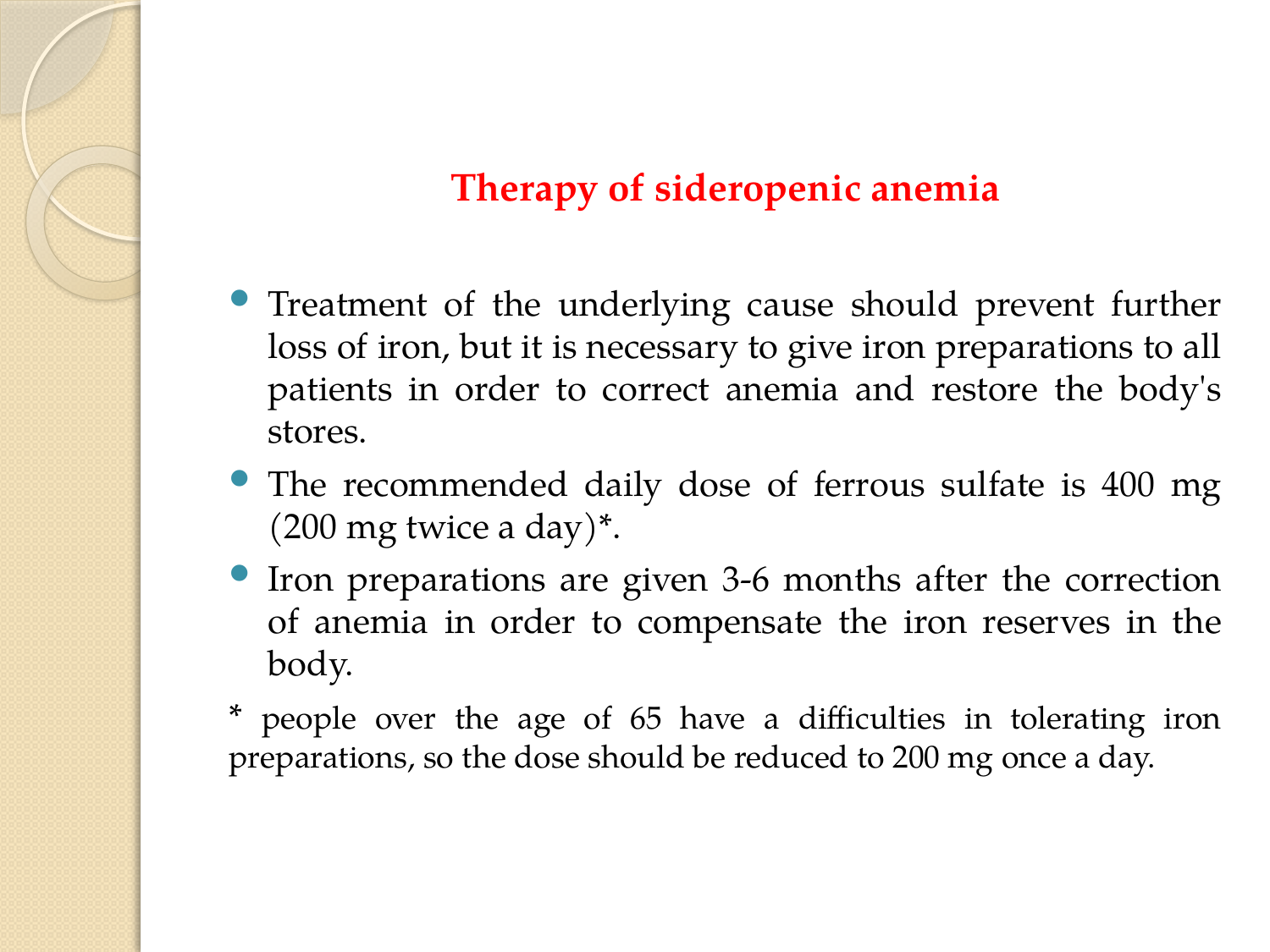

#
Therapy of sideropenic anemia

Treatment of the underlying cause should prevent further loss of iron, but it is necessary to give iron preparations to all patients in order to correct anemia and restore the body's stores.
The recommended daily dose of ferrous sulfate is 400 mg (200 mg twice a day)*.
Iron preparations are given 3-6 months after the correction of anemia in order to compensate the iron reserves in the body.
* people over the age of 65 have a difficulties in tolerating iron preparations, so the dose should be reduced to 200 mg once a day.